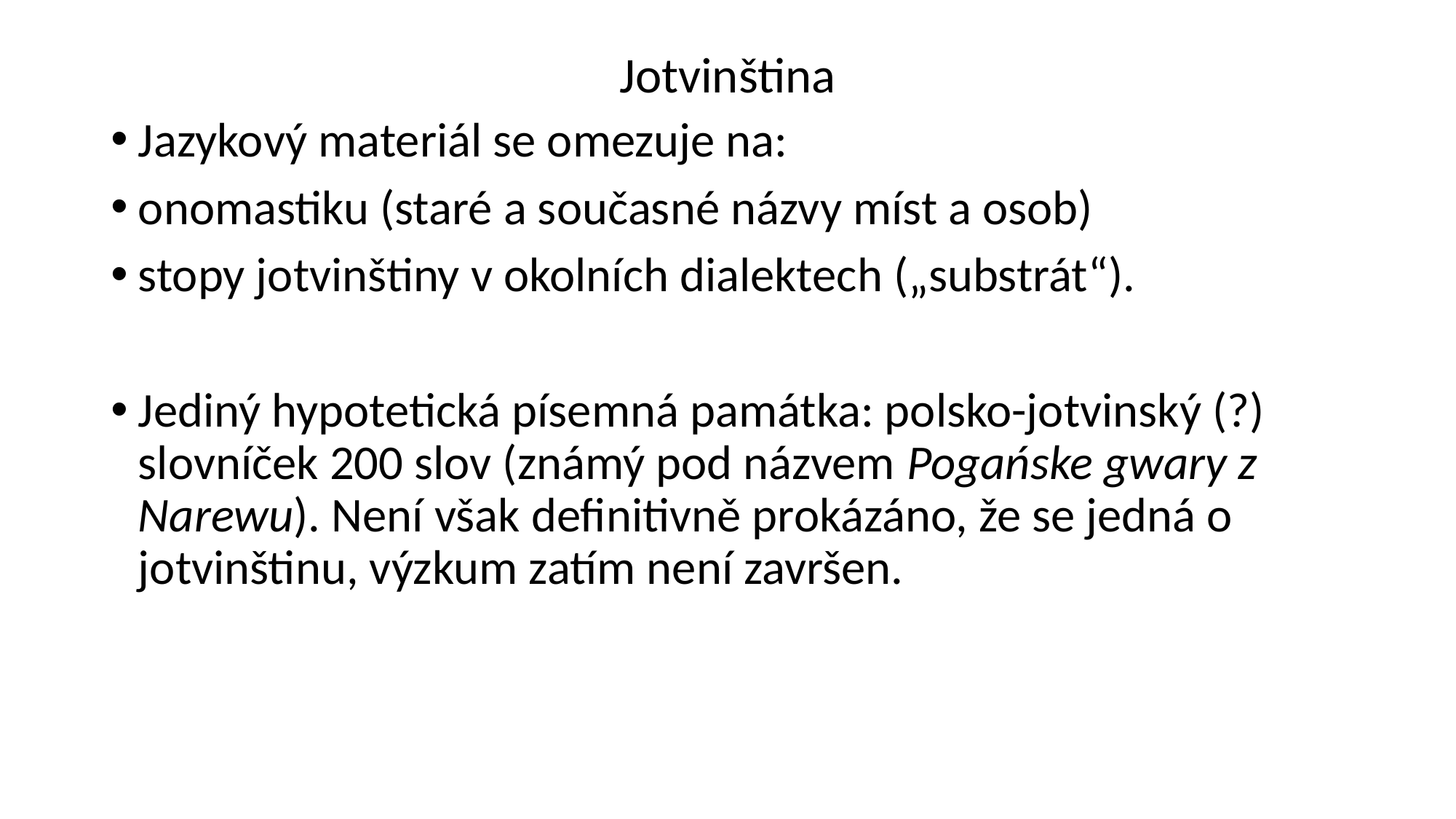

# Jotvinština
Jazykový materiál se omezuje na:
onomastiku (staré a současné názvy míst a osob)
stopy jotvinštiny v okolních dialektech („substrát“).

Jediný hypotetická písemná památka: polsko-jotvinský (?) slovníček 200 slov (známý pod názvem Pogańske gwary z Narewu). Není však definitivně prokázáno, že se jedná o jotvinštinu, výzkum zatím není završen.